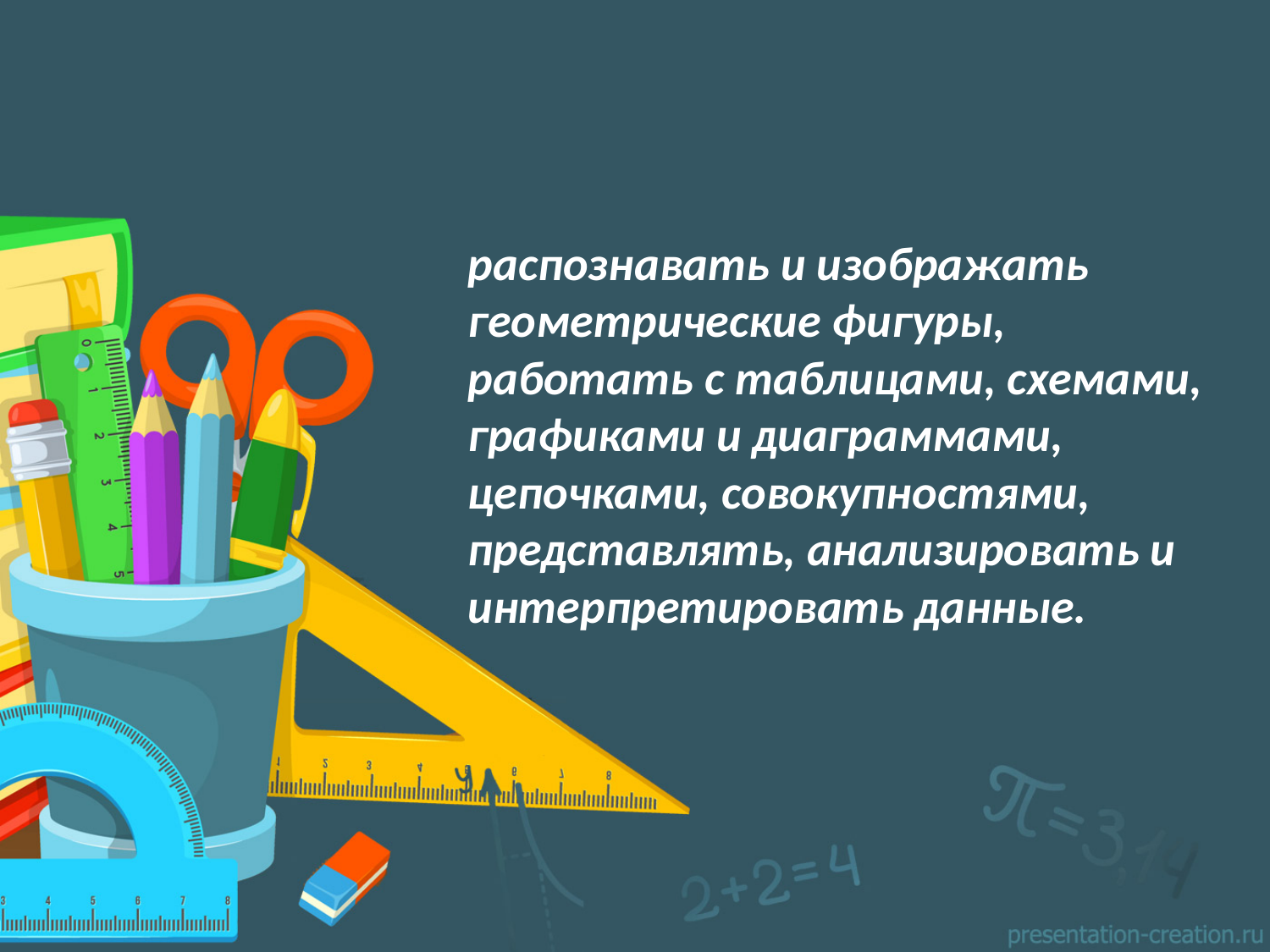

#
распознавать и изображать геометрические фигуры, работать с таблицами, схемами, графиками и диаграммами, цепочками, совокупностями, представлять, анализировать и интерпретировать данные.